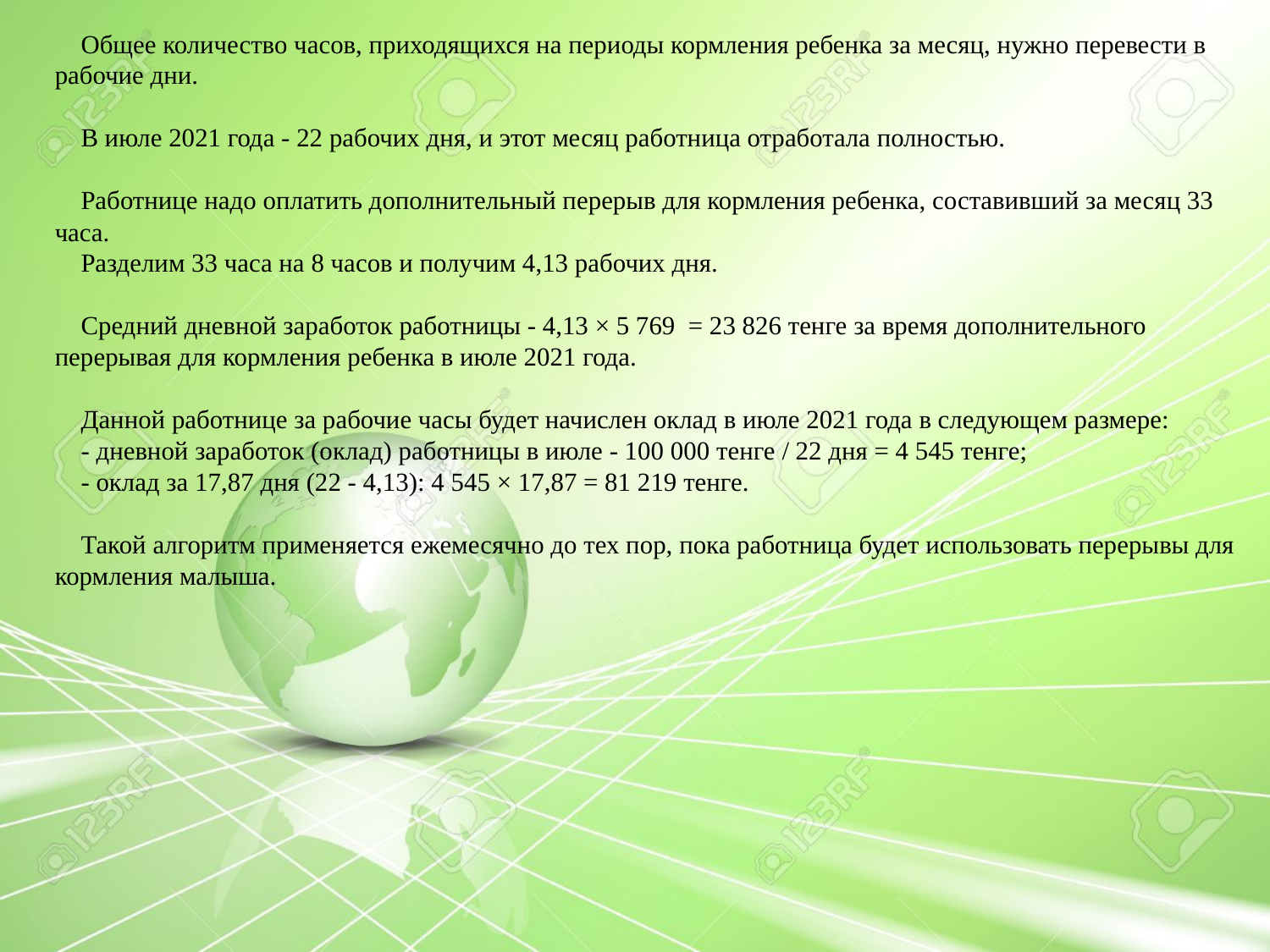

Общее количество часов, приходящихся на периоды кормления ребенка за месяц, нужно перевести в рабочие дни.

В июле 2021 года - 22 рабочих дня, и этот месяц работница отработала полностью.

Работнице надо оплатить дополнительный перерыв для кормления ребенка, составивший за месяц 33 часа.
Разделим 33 часа на 8 часов и получим 4,13 рабочих дня.

Средний дневной заработок работницы - 4,13 × 5 769  = 23 826 тенге за время дополнительного перерывая для кормления ребенка в июле 2021 года.

Данной работнице за рабочие часы будет начислен оклад в июле 2021 года в следующем размере:
- дневной заработок (оклад) работницы в июле - 100 000 тенге / 22 дня = 4 545 тенге;
- оклад за 17,87 дня (22 - 4,13): 4 545 × 17,87 = 81 219 тенге.

Такой алгоритм применяется ежемесячно до тех пор, пока работница будет использовать перерывы для кормления малыша.